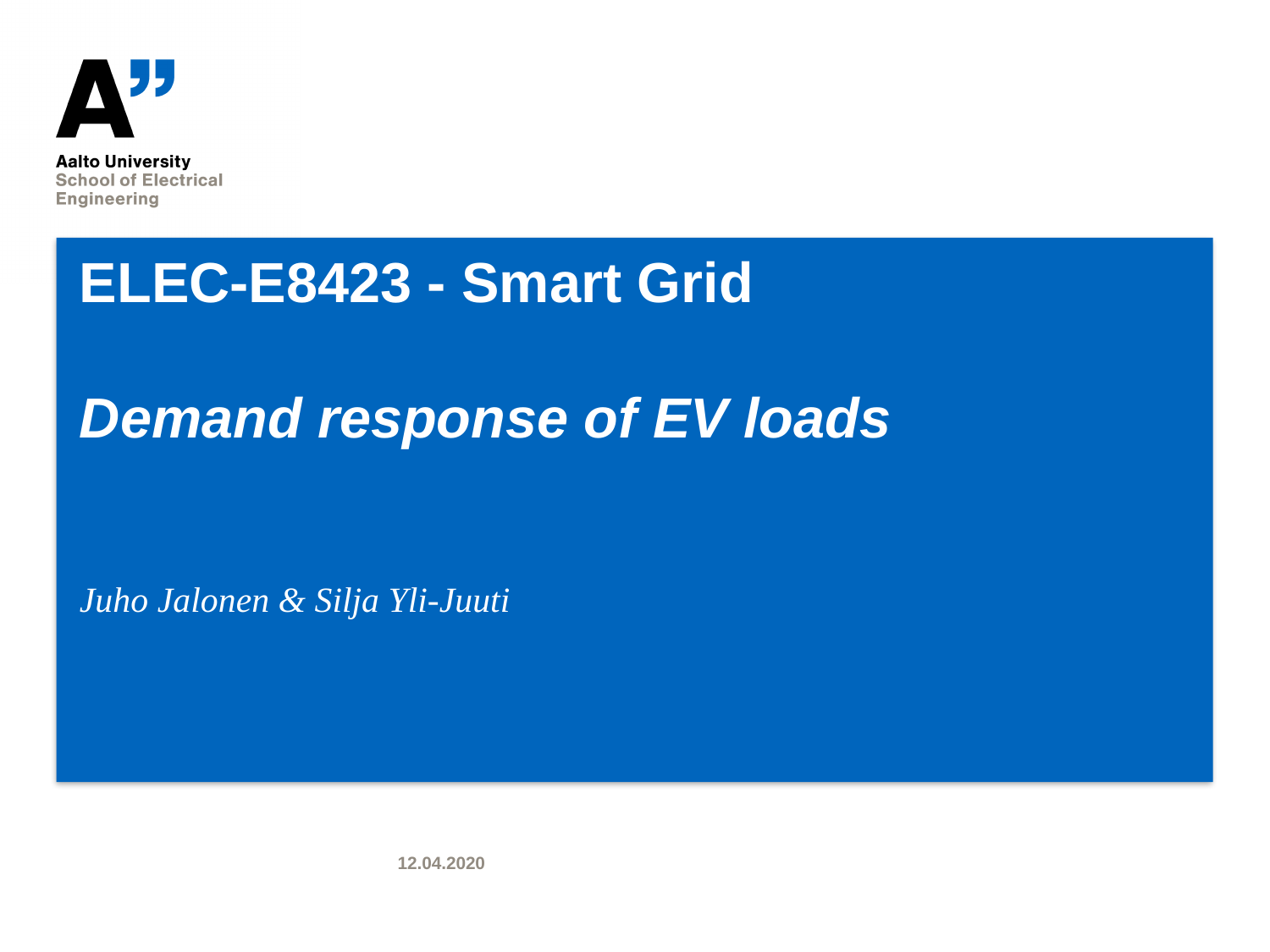

# ELEC-E8423 - Smart Grid Demand response of EV loads
Juho Jalonen & Silja Yli-Juuti

12.04.2020